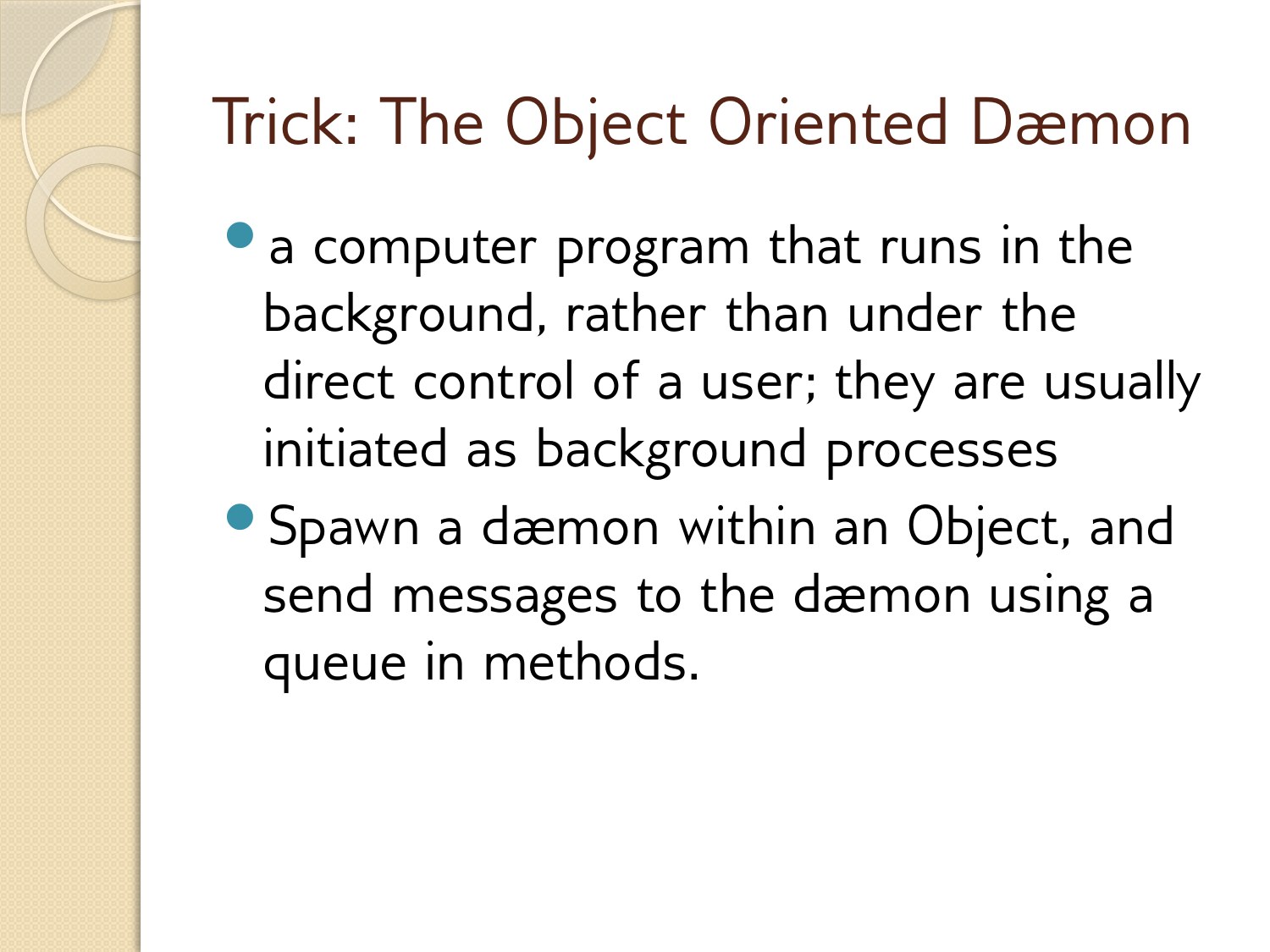

# Trick: The Object Oriented Daemon
a computer program that runs in the background, rather than under the direct control of a user; they are usually initiated as background processes
Spawn a daemon within an Object, and send messages to the daemon using a queue in methods.